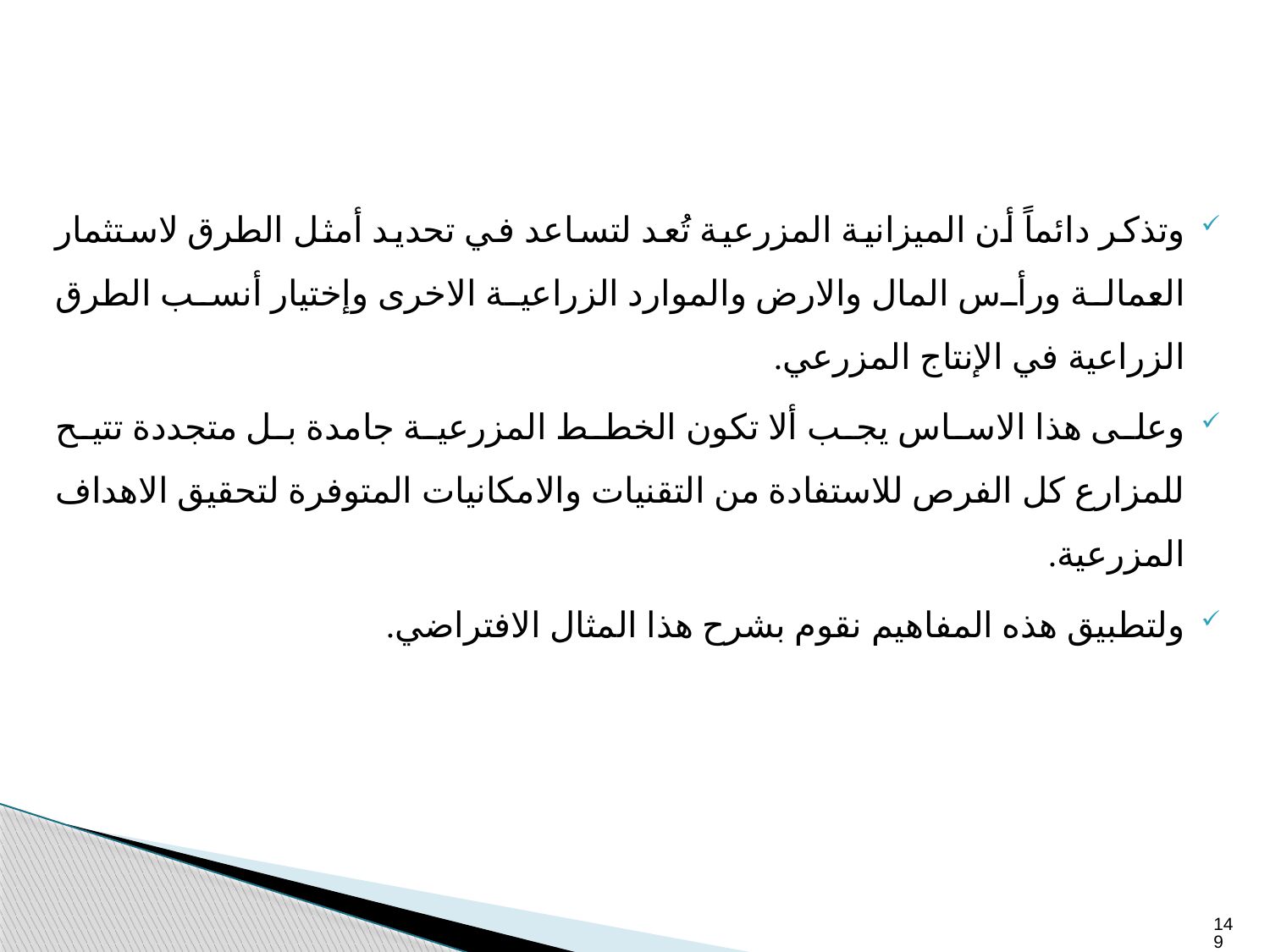

وتذكر دائماً أن الميزانية المزرعية تُعد لتساعد في تحديد أمثل الطرق لاستثمار العمالة ورأس المال والارض والموارد الزراعية الاخرى وإختيار أنسب الطرق الزراعية في الإنتاج المزرعي.
وعلى هذا الاساس يجب ألا تكون الخطط المزرعية جامدة بل متجددة تتيح للمزارع كل الفرص للاستفادة من التقنيات والامكانيات المتوفرة لتحقيق الاهداف المزرعية.
ولتطبيق هذه المفاهيم نقوم بشرح هذا المثال الافتراضي.
149